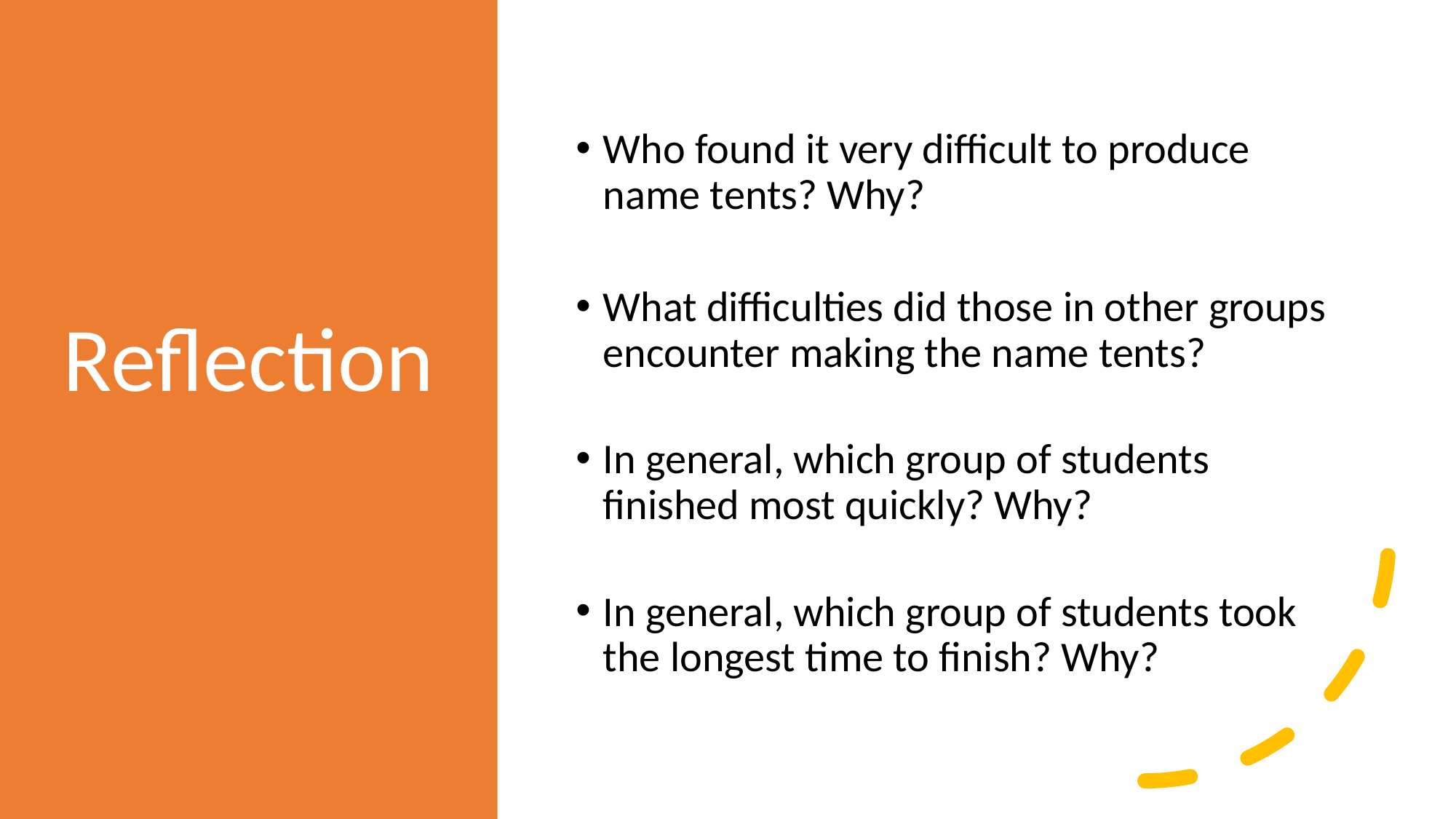

Who found it very difficult to produce name tents? Why?
What difficulties did those in other groups encounter making the name tents?
In general, which group of students finished most quickly? Why?
In general, which group of students took the longest time to finish? Why?
Reflection